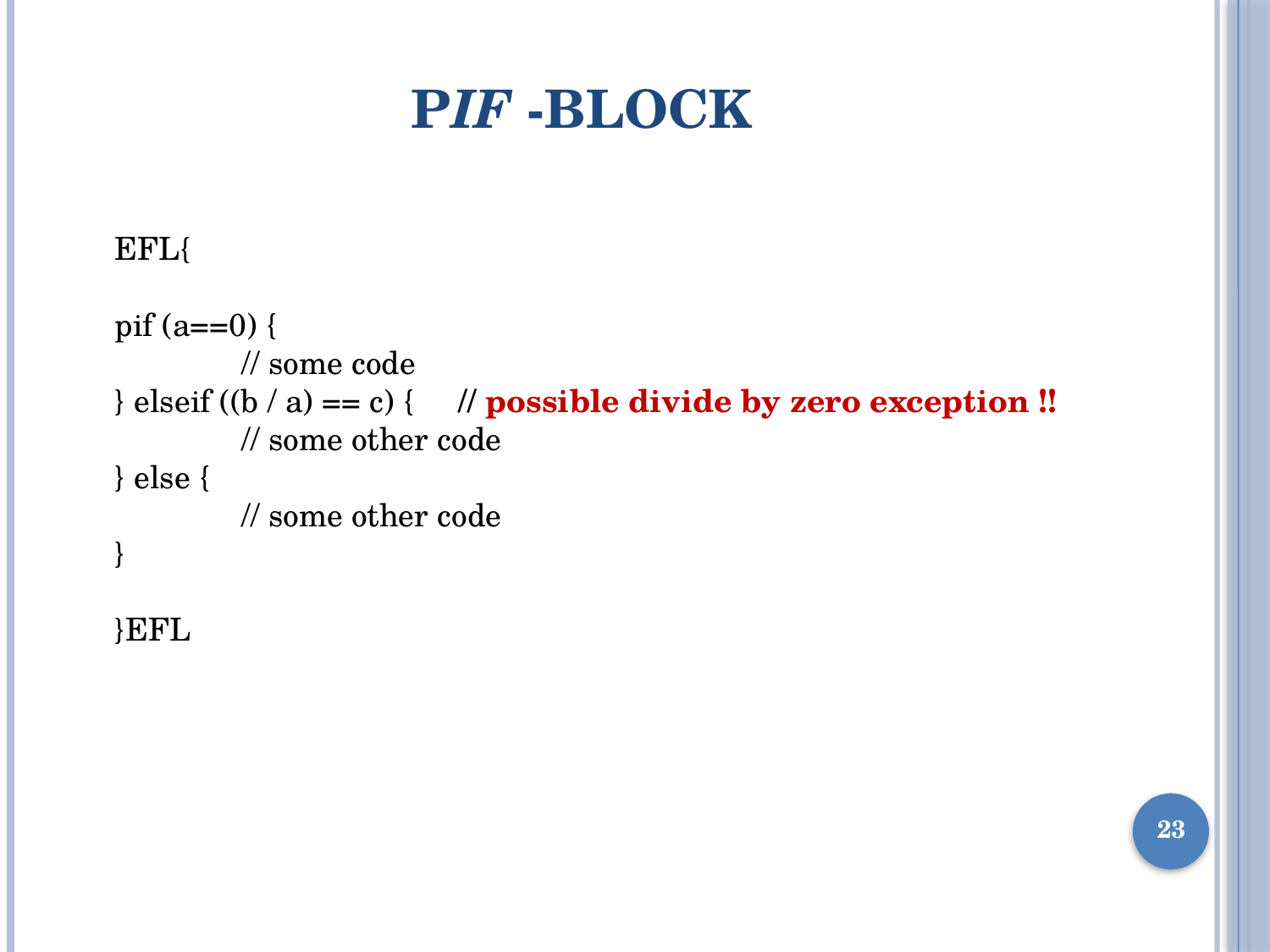

# pif -block
EFL{

pif (a==0) {
	// some code
} elseif ((b / a) == c) {     // possible divide by zero exception !!
	// some other code
} else {
	// some other code
}

}EFL
23